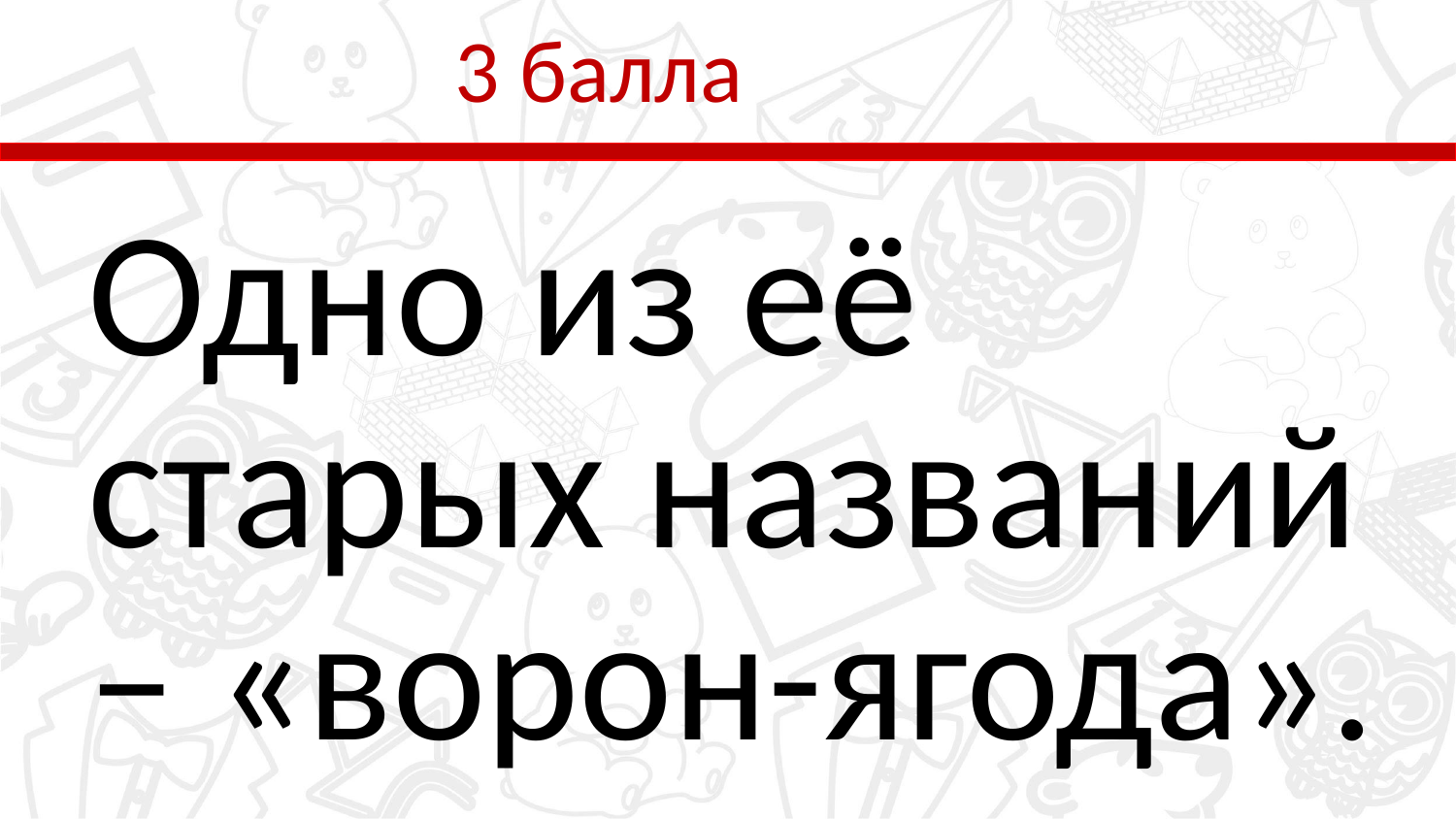

# 3 балла

	Одно из её старых названий – «ворон-ягода».